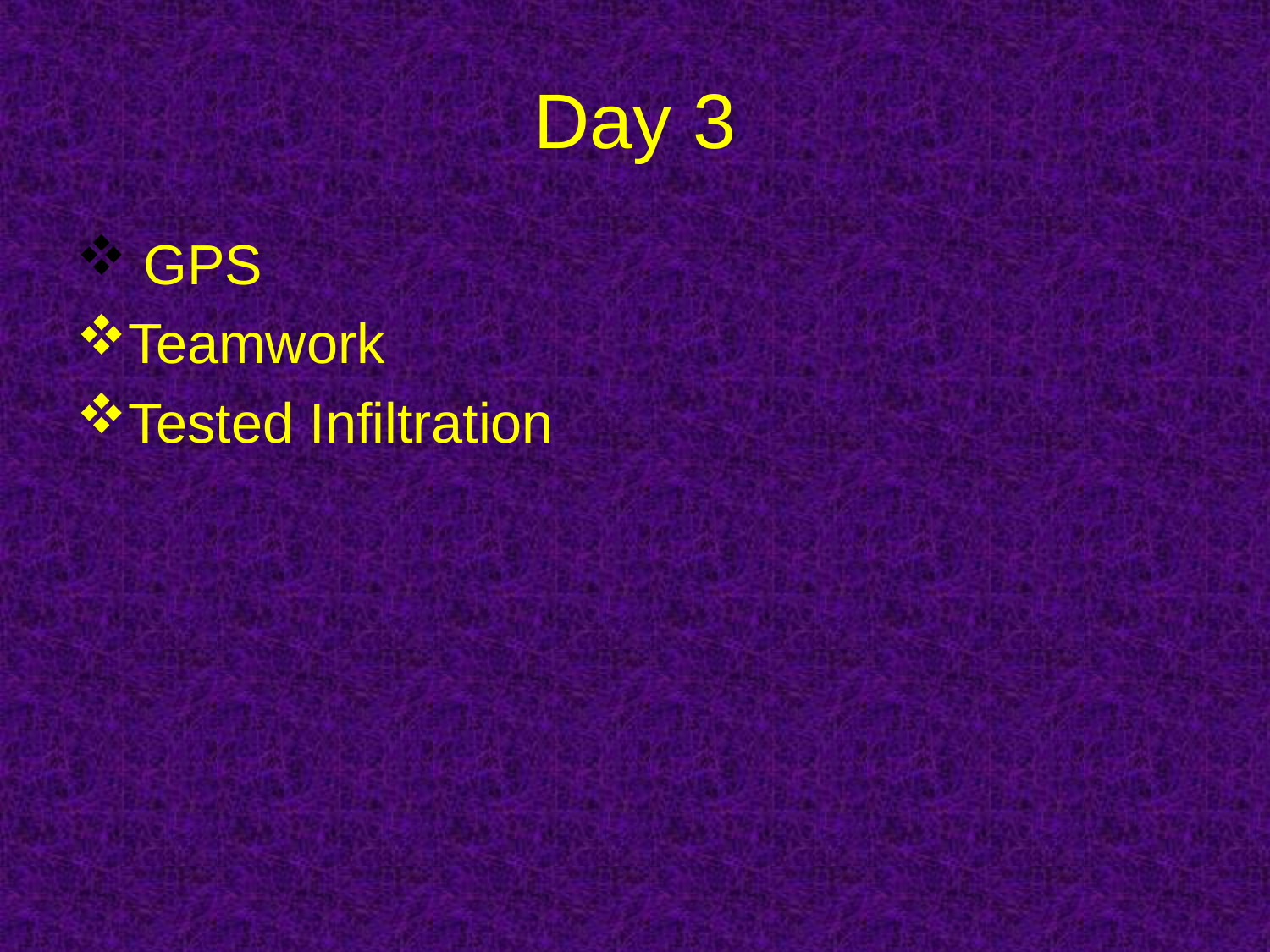

# Day 3
 GPS
Teamwork
Tested Infiltration